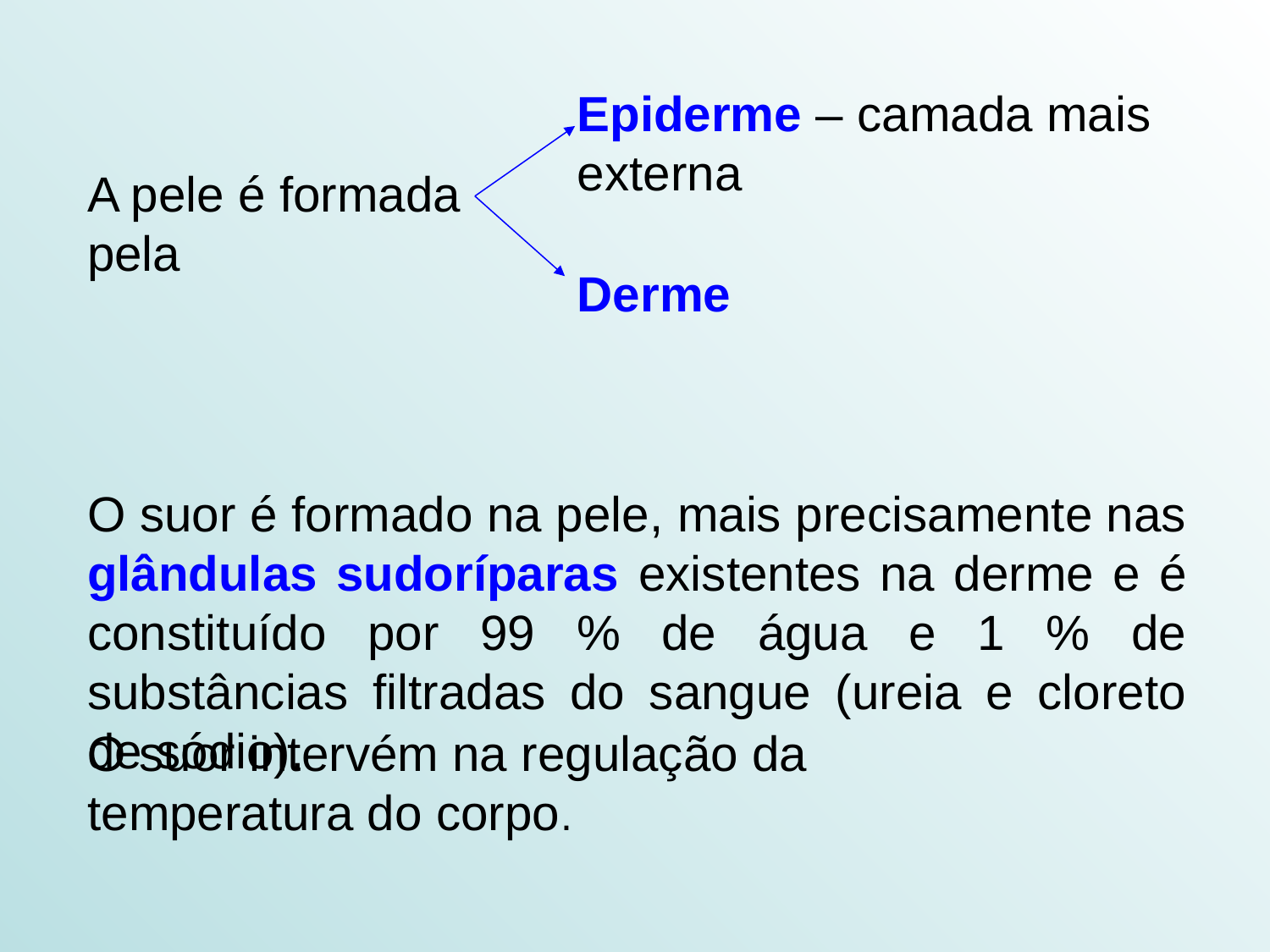

Epiderme – camada mais externa

A pele é formada pela

Derme
O suor é formado na pele, mais precisamente nas glândulas sudoríparas existentes na derme e é constituído por 99 % de água e 1 % de substâncias filtradas do sangue (ureia e cloreto de sódio).
O suor intervém na regulação da temperatura do corpo.